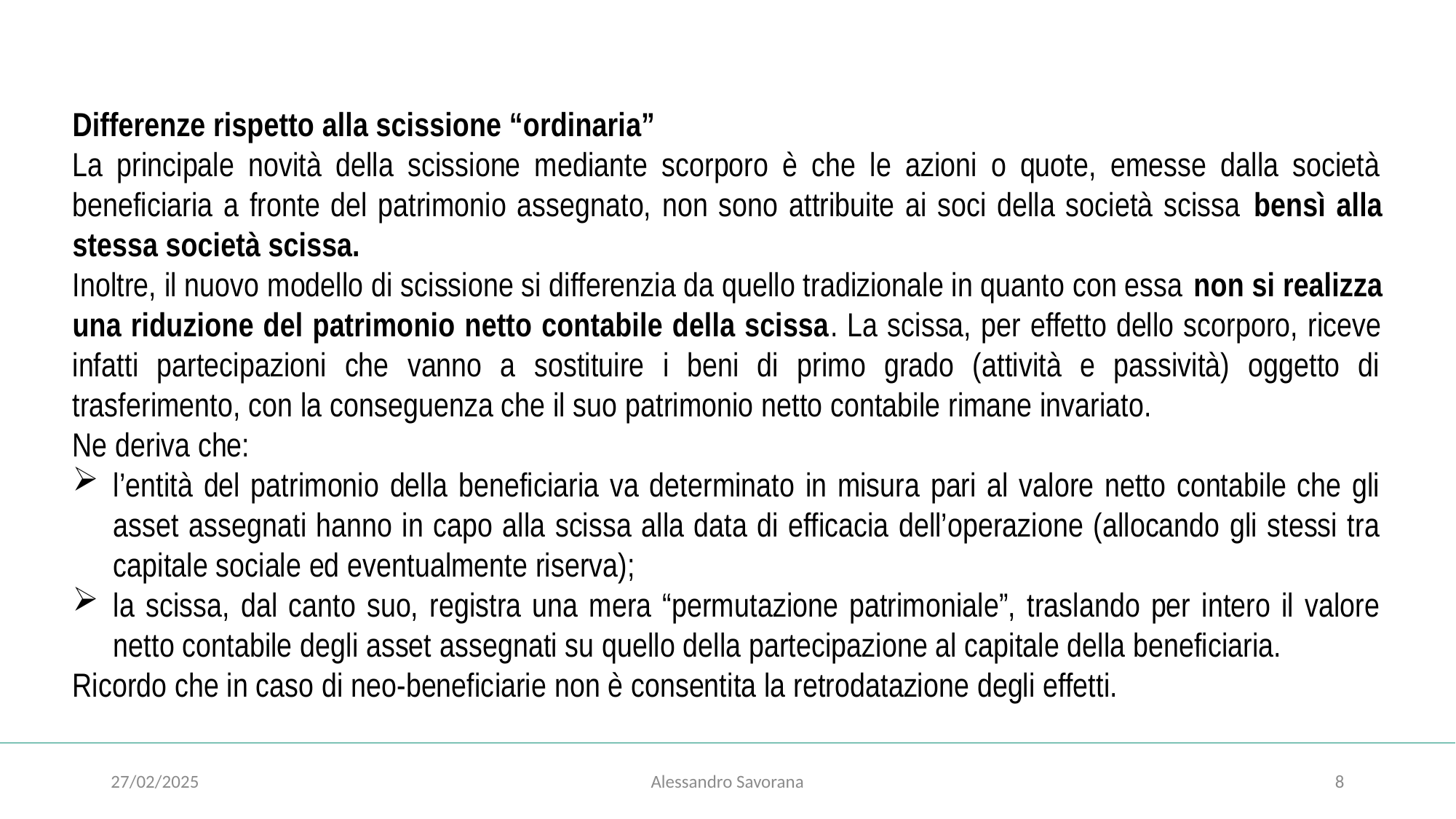

#
Differenze rispetto alla scissione “ordinaria”
La principale novità della scissione mediante scorporo è che le azioni o quote, emesse dalla società beneficiaria a fronte del patrimonio assegnato, non sono attribuite ai soci della società scissa bensì alla stessa società scissa.
Inoltre, il nuovo modello di scissione si differenzia da quello tradizionale in quanto con essa non si realizza una riduzione del patrimonio netto contabile della scissa. La scissa, per effetto dello scorporo, riceve infatti partecipazioni che vanno a sostituire i beni di primo grado (attività e passività) oggetto di trasferimento, con la conseguenza che il suo patrimonio netto contabile rimane invariato.
Ne deriva che:
l’entità del patrimonio della beneficiaria va determinato in misura pari al valore netto contabile che gli asset assegnati hanno in capo alla scissa alla data di efficacia dell’operazione (allocando gli stessi tra capitale sociale ed eventualmente riserva);
la scissa, dal canto suo, registra una mera “permutazione patrimoniale”, traslando per intero il valore netto contabile degli asset assegnati su quello della partecipazione al capitale della beneficiaria.
Ricordo che in caso di neo-beneficiarie non è consentita la retrodatazione degli effetti.

27/02/2025
Alessandro Savorana
8